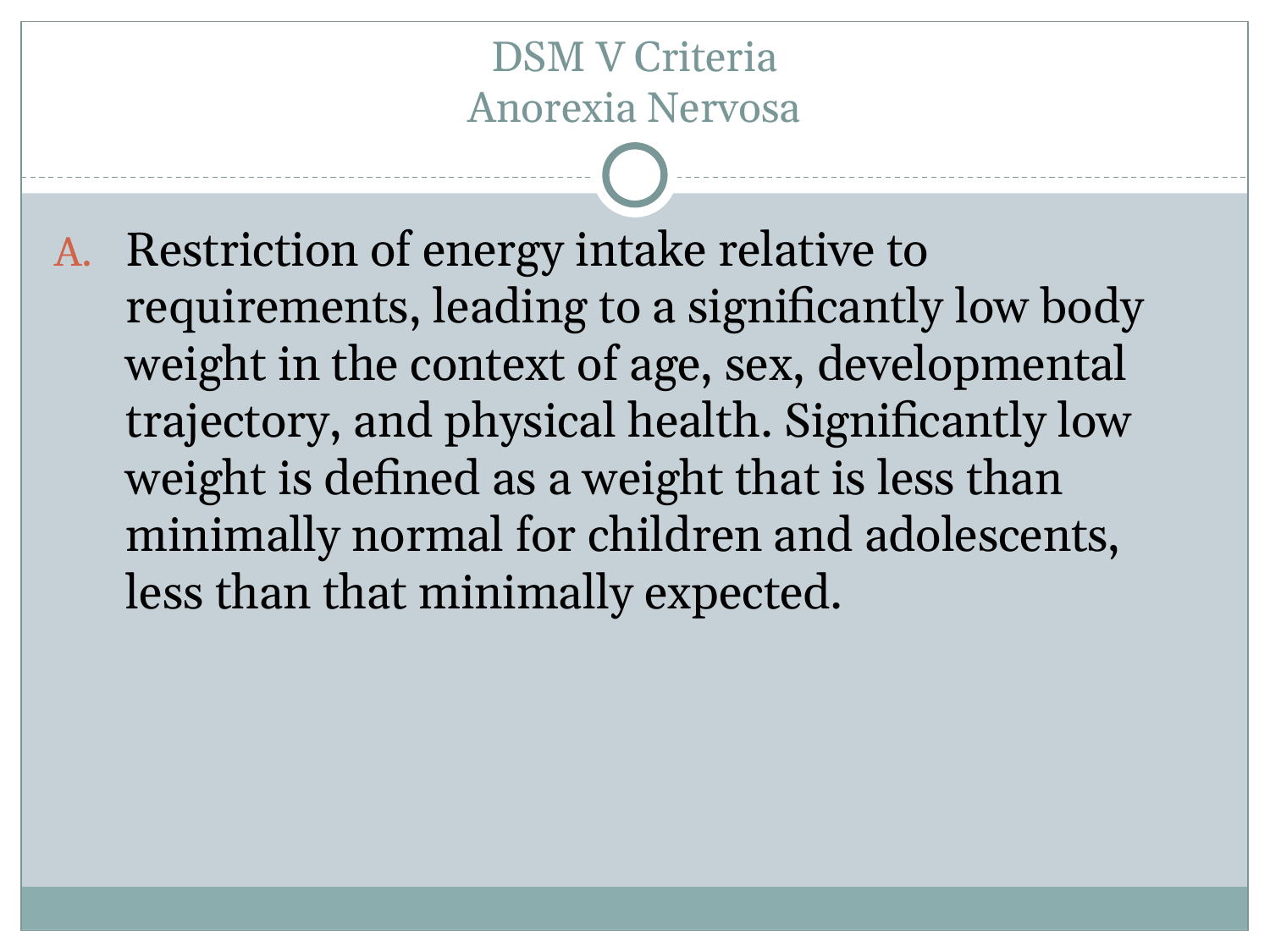

# DSM V Criteria Anorexia Nervosa
Restriction of energy intake relative to requirements, leading to a significantly low body weight in the context of age, sex, developmental trajectory, and physical health. Significantly low weight is defined as a weight that is less than minimally normal for children and adolescents, less than that minimally expected.